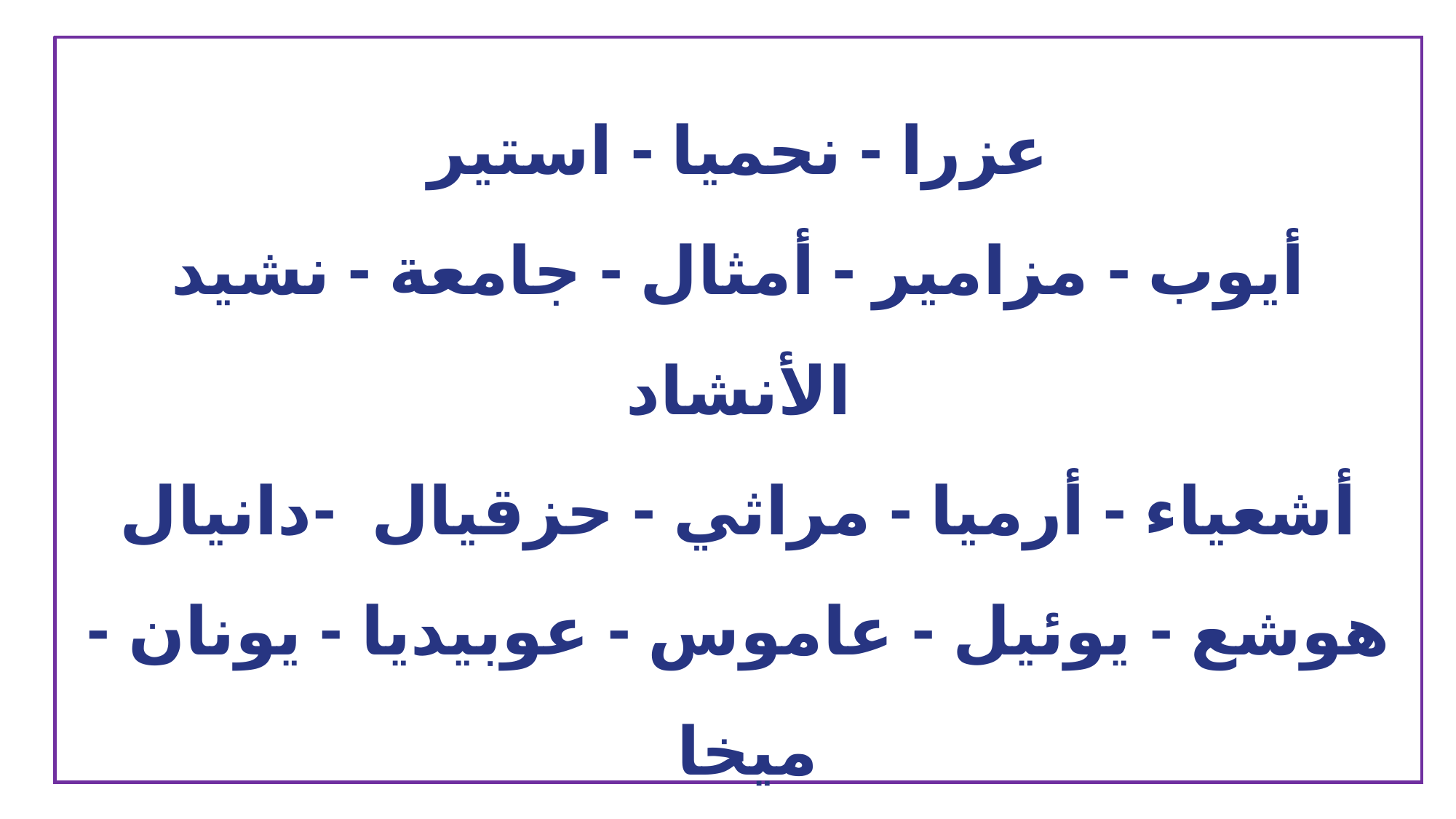

عزرا - نحميا - استير
أيوب - مزامير - أمثال - جامعة - نشيد الأنشاد
أشعياء - أرميا - مراثي - حزقيال  -دانيال
هوشع - يوئيل - عاموس - عوبيديا - يونان - ميخا
ناحوم - حبقوق - صفنيا - حجي - زكريا - ملاخي